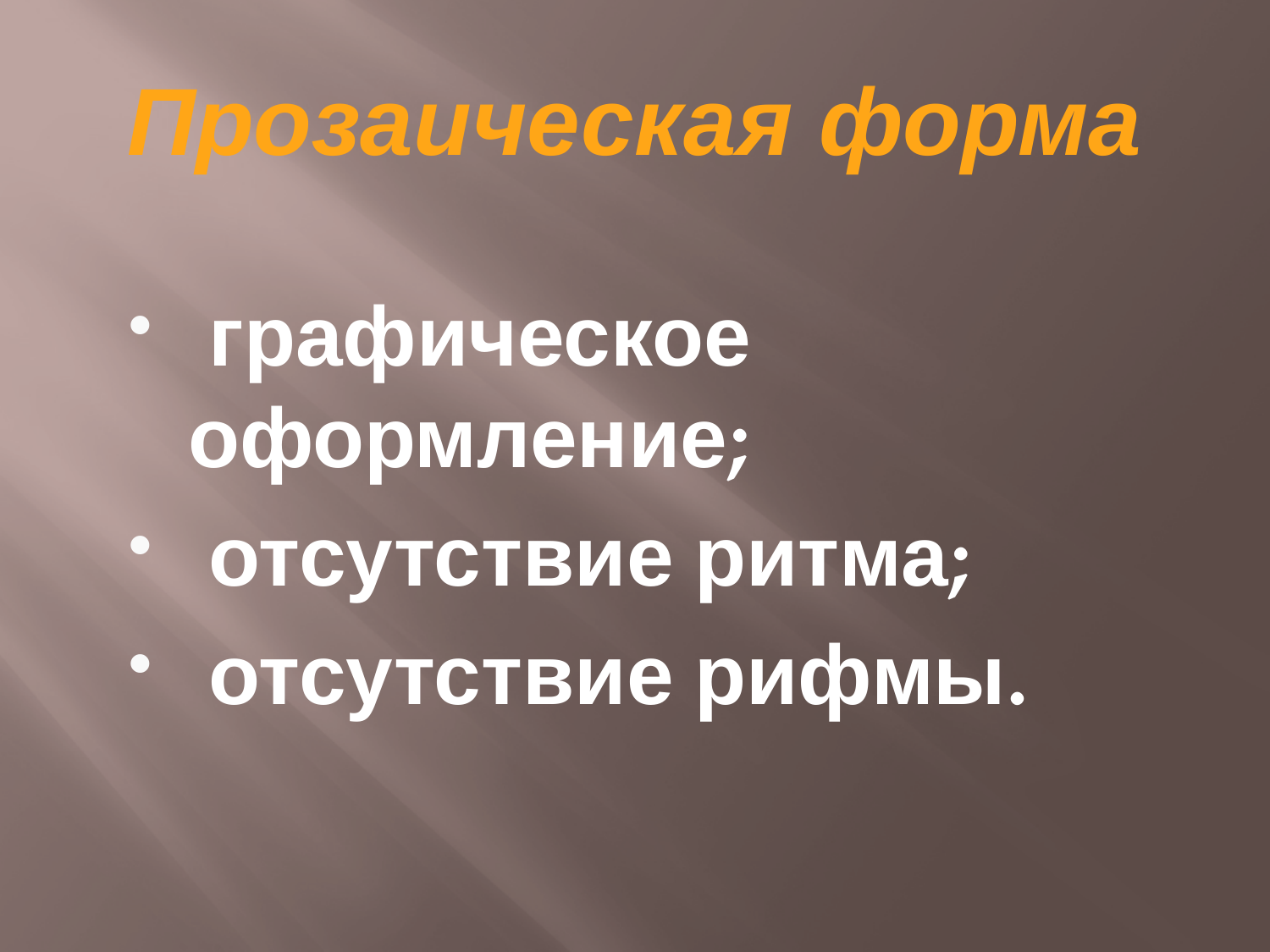

# Прозаическая форма
 графическое оформление;
 отсутствие ритма;
 отсутствие рифмы.